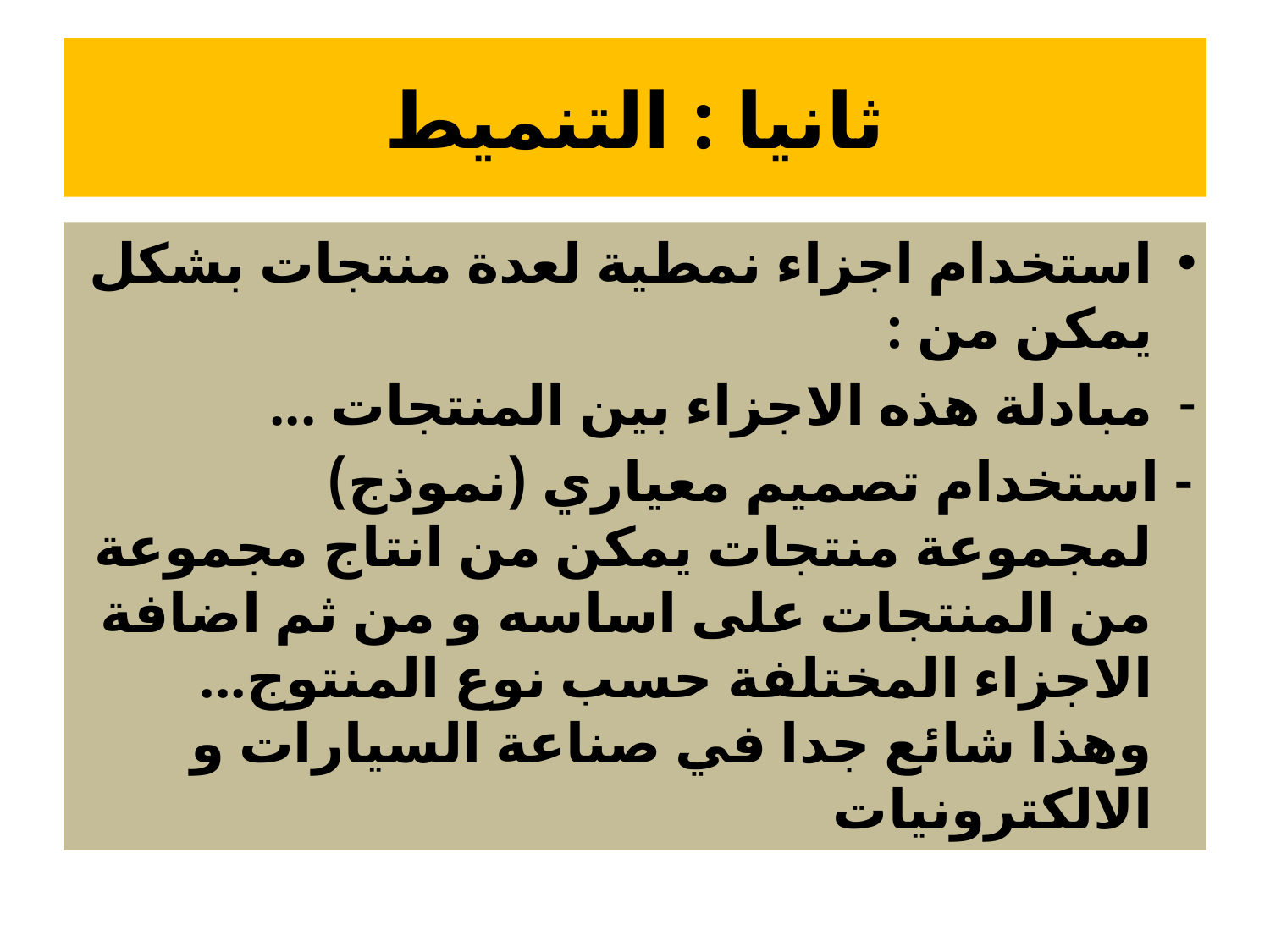

# ثانيا : التنميط
استخدام اجزاء نمطية لعدة منتجات بشكل يمكن من :
مبادلة هذه الاجزاء بين المنتجات ...
- استخدام تصميم معياري (نموذج) لمجموعة منتجات يمكن من انتاج مجموعة من المنتجات على اساسه و من ثم اضافة الاجزاء المختلفة حسب نوع المنتوج... وهذا شائع جدا في صناعة السيارات و الالكترونيات